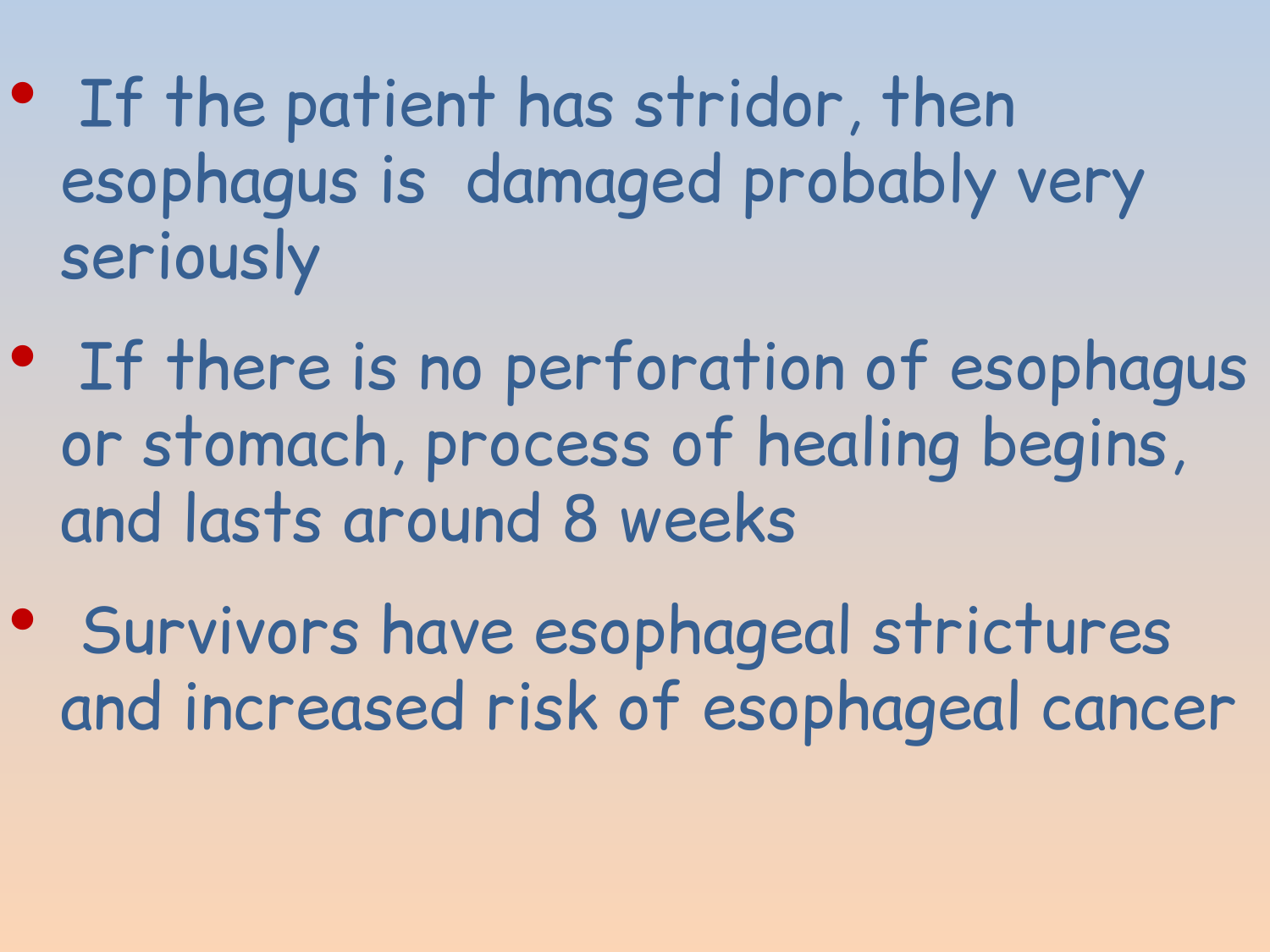

If the patient has stridor, then esophagus is  damaged probably very  seriously
 If there is no perforation of esophagus or stomach, process of healing begins, and lasts around 8 weeks
 Survivors have esophageal strictures and increased risk of esophageal cancer

#